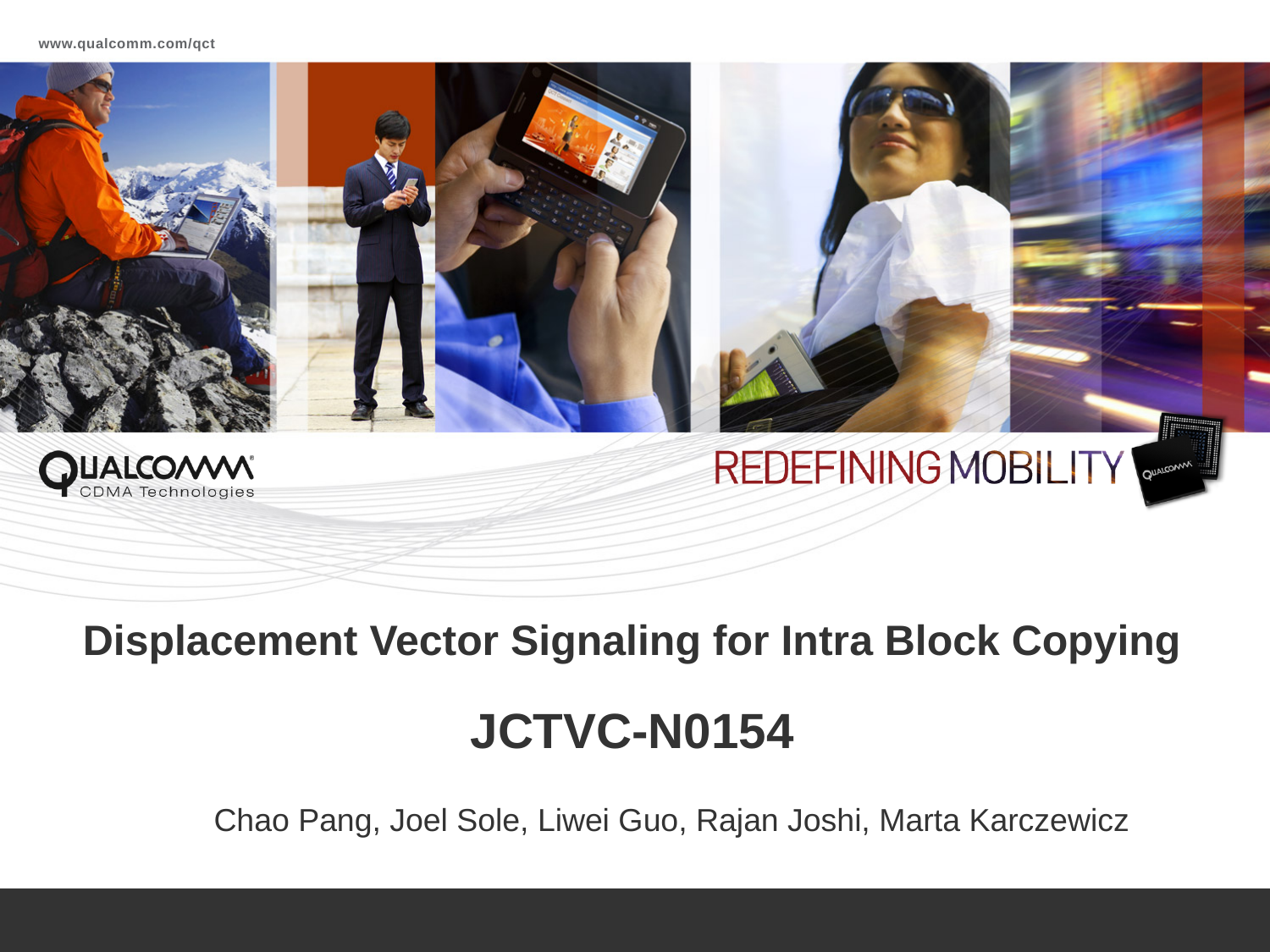

# Displacement Vector Signaling for Intra Block Copying JCTVC-N0154
Chao Pang, Joel Sole, Liwei Guo, Rajan Joshi, Marta Karczewicz